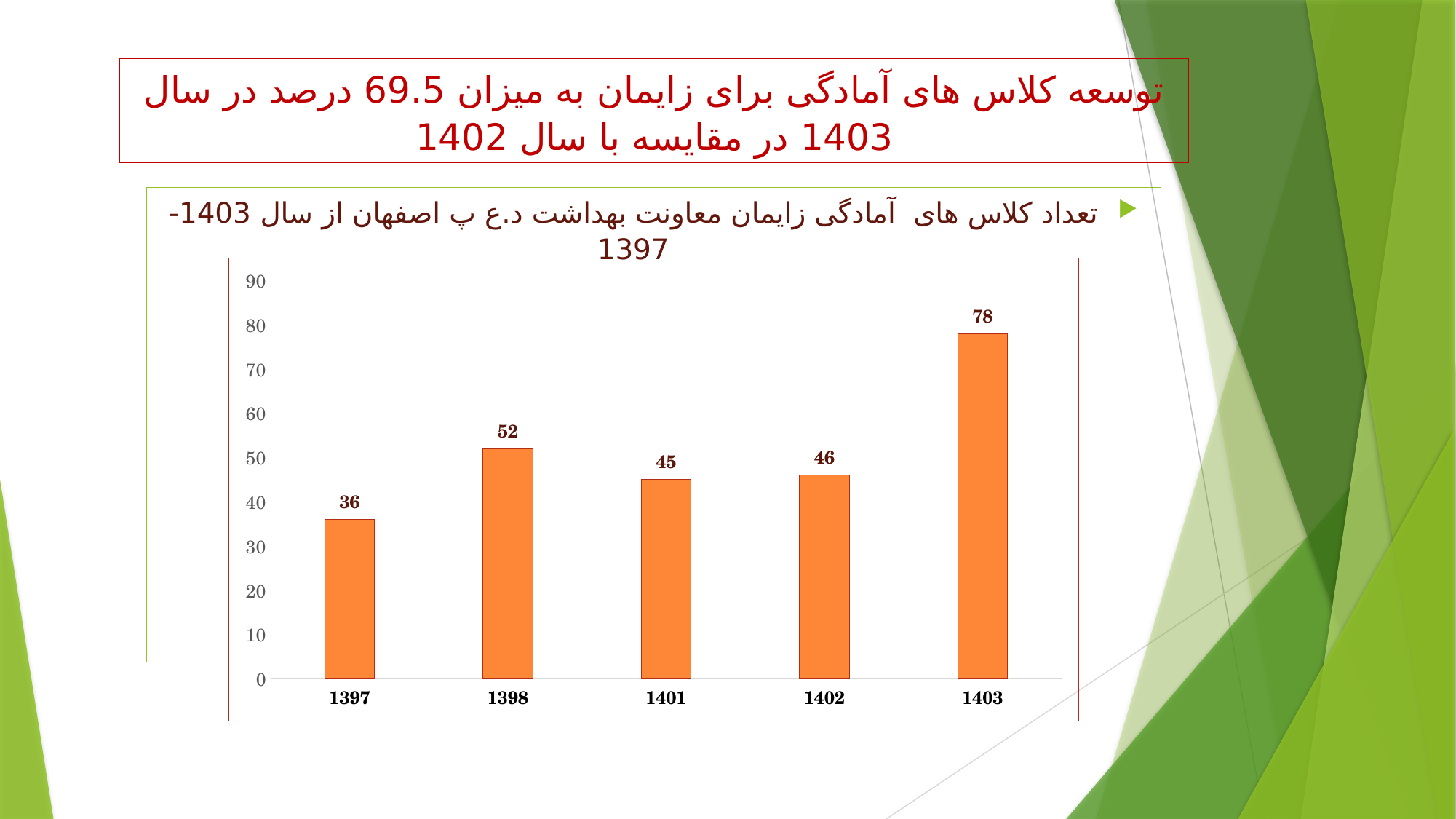

توسعه کلاس های آمادگی برای زایمان به میزان 69.5 درصد در سال 1403 در مقایسه با سال 1402
تعداد کلاس های  آمادگی زایمان معاونت بهداشت د.ع پ اصفهان از سال 1403-1397

### Chart

| Category | Series 1 |
|---|---|
| 1397 | 36.0 |
| 1398 | 52.0 |
| 1401 | 45.0 |
| 1402 | 46.0 |
| 1403 | 78.0 |